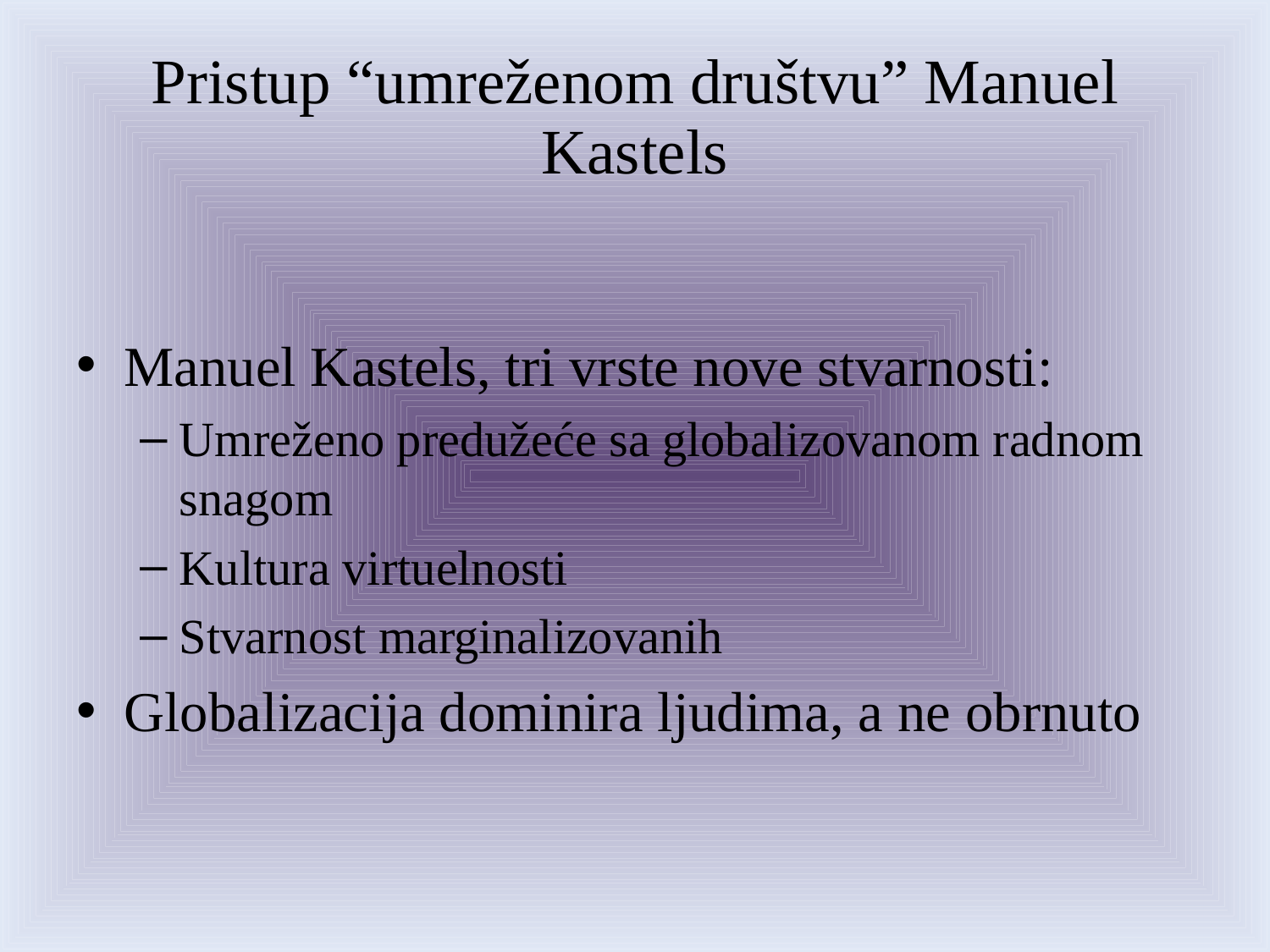

# Pristup “umreženom društvu” Manuel Kastels
Manuel Kastels, tri vrste nove stvarnosti:
Umreženo predužeće sa globalizovanom radnom snagom
Kultura virtuelnosti
Stvarnost marginalizovanih
Globalizacija dominira ljudima, a ne obrnuto